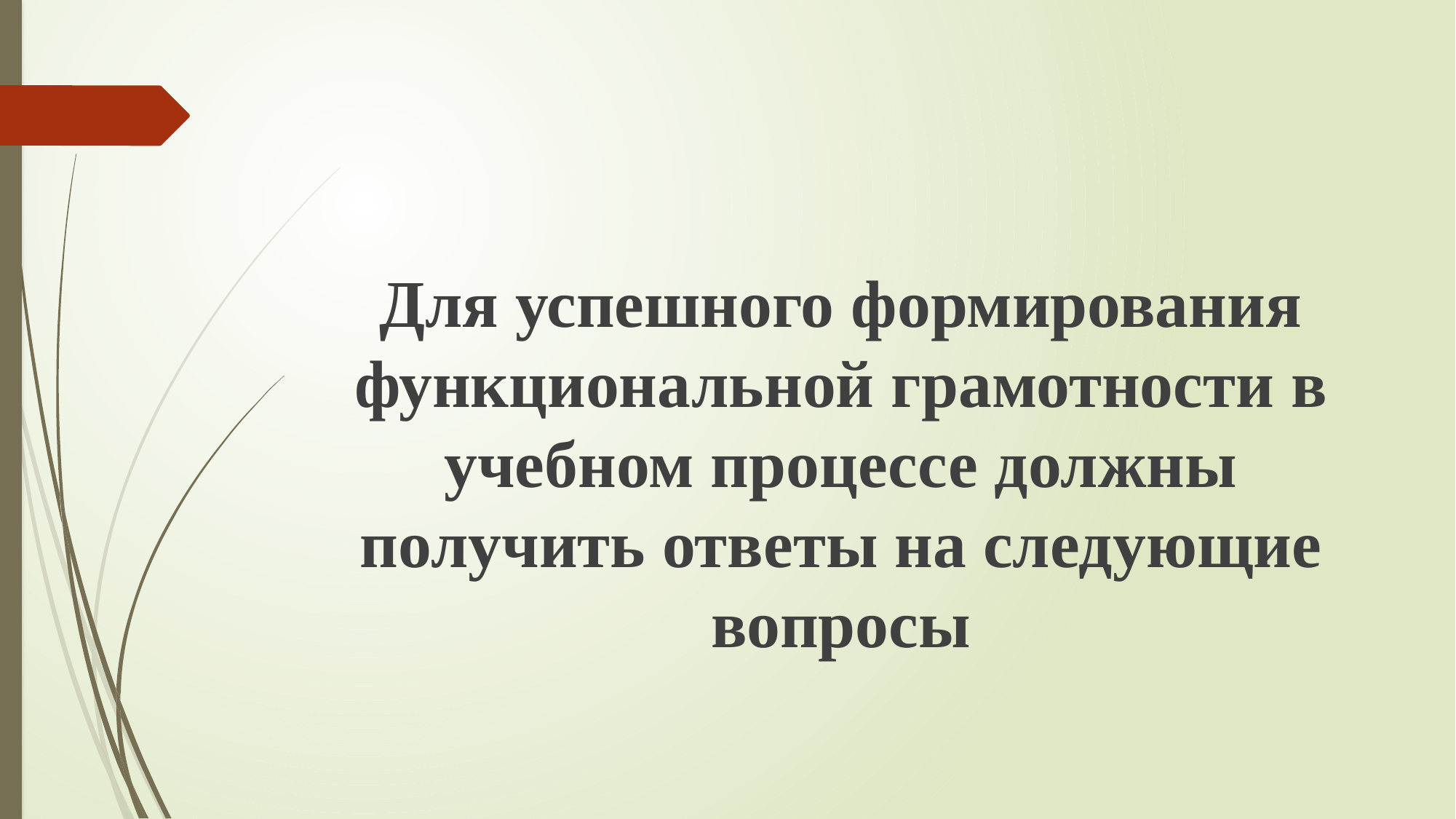

#
Для успешного формирования функциональной грамотности в учебном процессе должны получить ответы на следующие вопросы